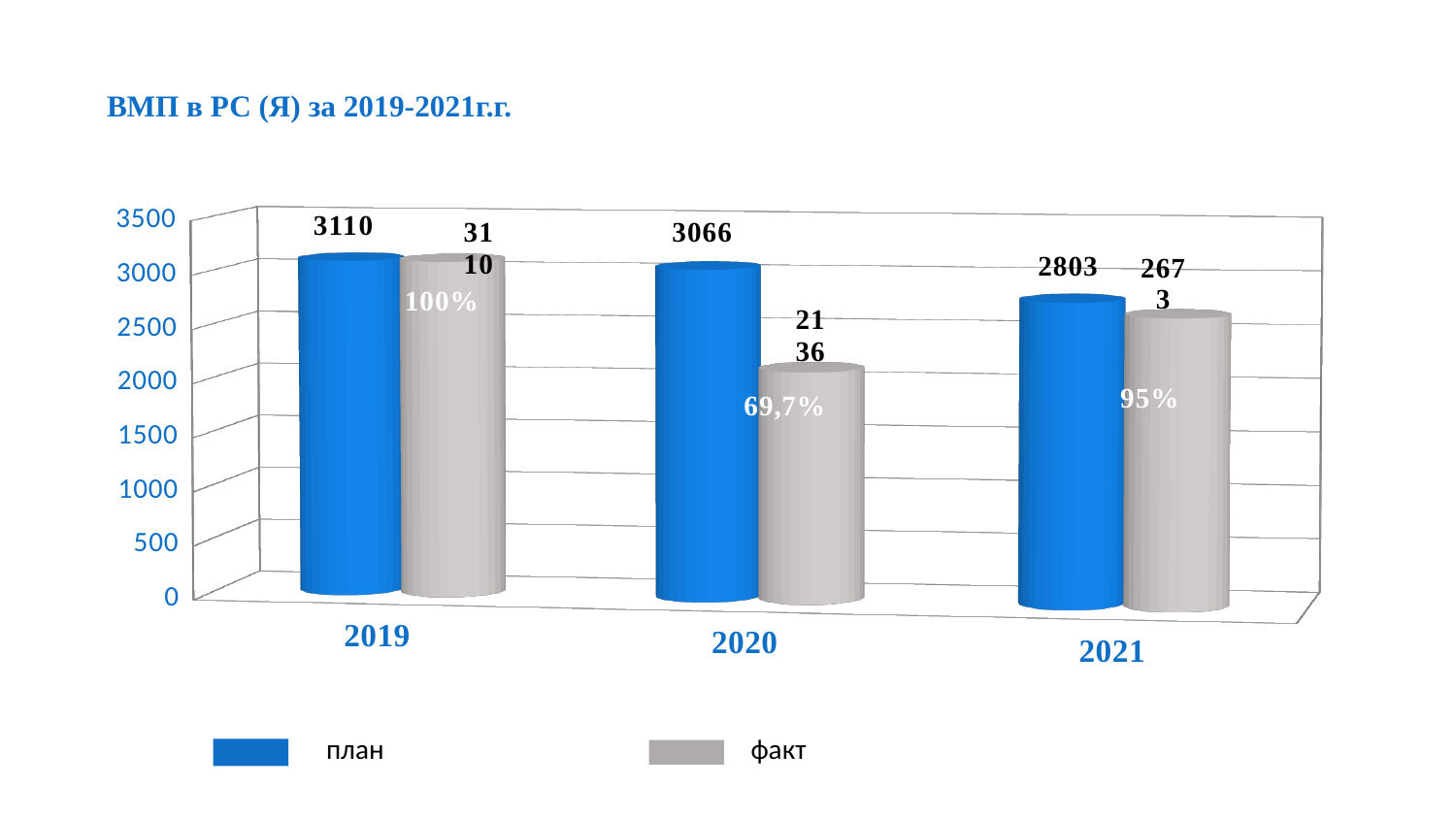

# ВМП в РС (Я) за 2019-2021г.г.

[unsupported chart]

план
факт